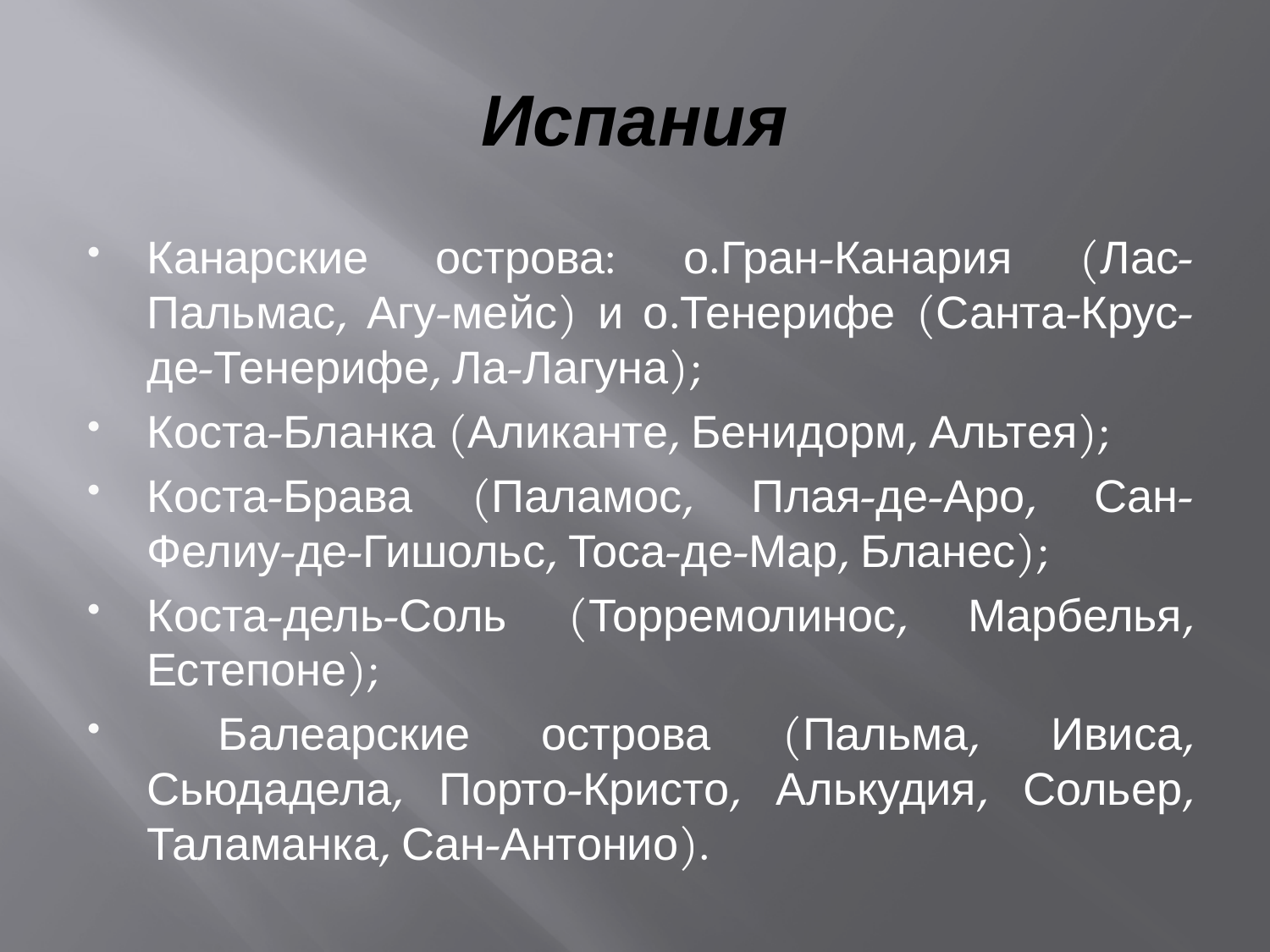

# Испания
Канарские острова: о.Гран-Канария (Лас-Пальмас, Агу-мейс) и о.Тенерифе (Санта-Крус-де-Тенерифе, Ла-Лагуна);
Коста-Бланка (Аликанте, Бенидорм, Альтея);
Коста-Брава (Паламос, Плая-де-Аро, Сан-Фелиу-де-Гишольс, Тоса-де-Мар, Бланес);
Коста-дель-Соль (Торремолинос, Марбелья, Естепоне);
 Балеарские острова (Пальма, Ивиса, Сьюдадела, Порто-Кристо, Алькудия, Сольер, Таламанка, Сан-Антонио).